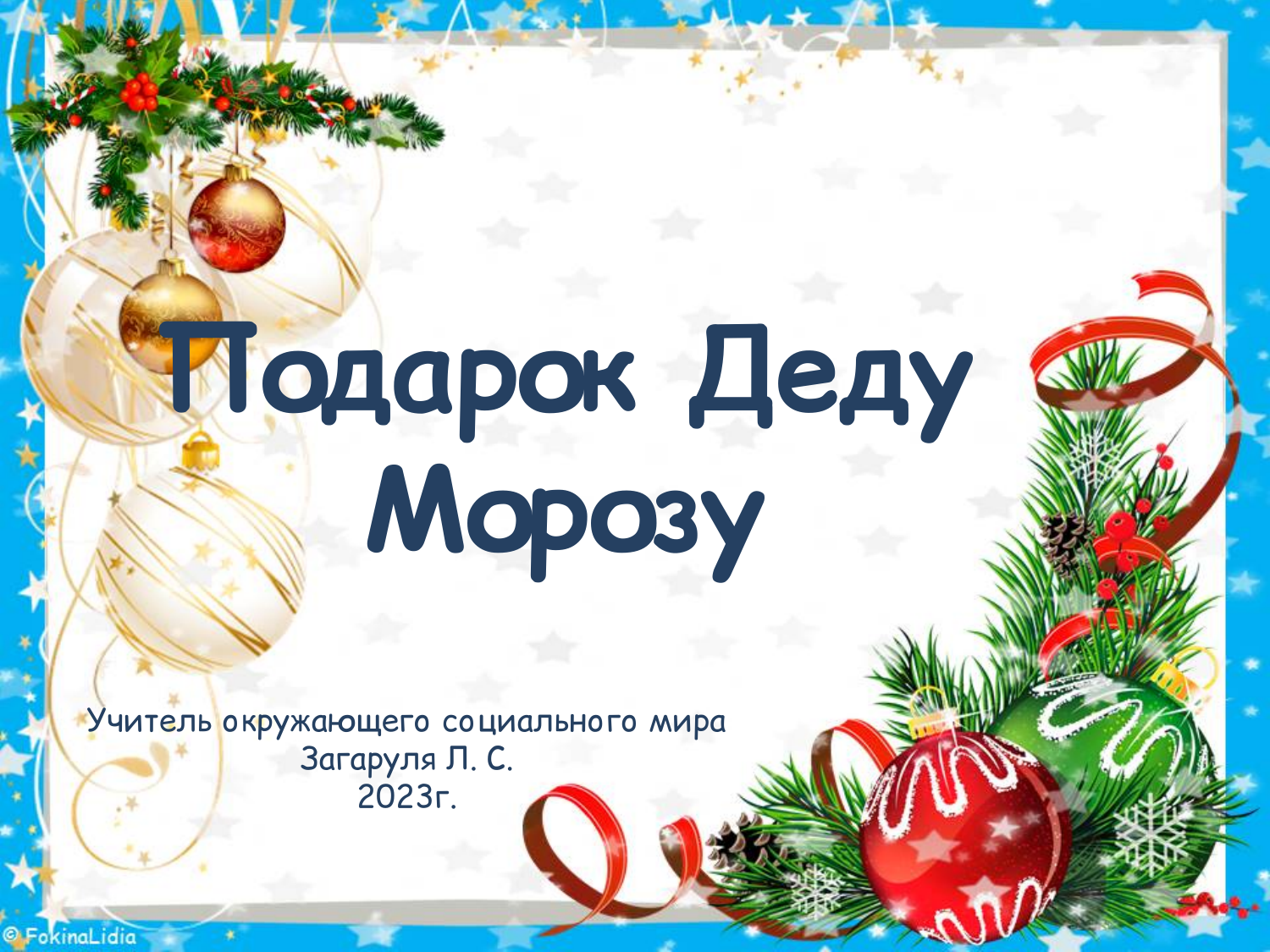

Подарок Деду Морозу
Учитель окружающего социального мира Загаруля Л. С.
2023г.